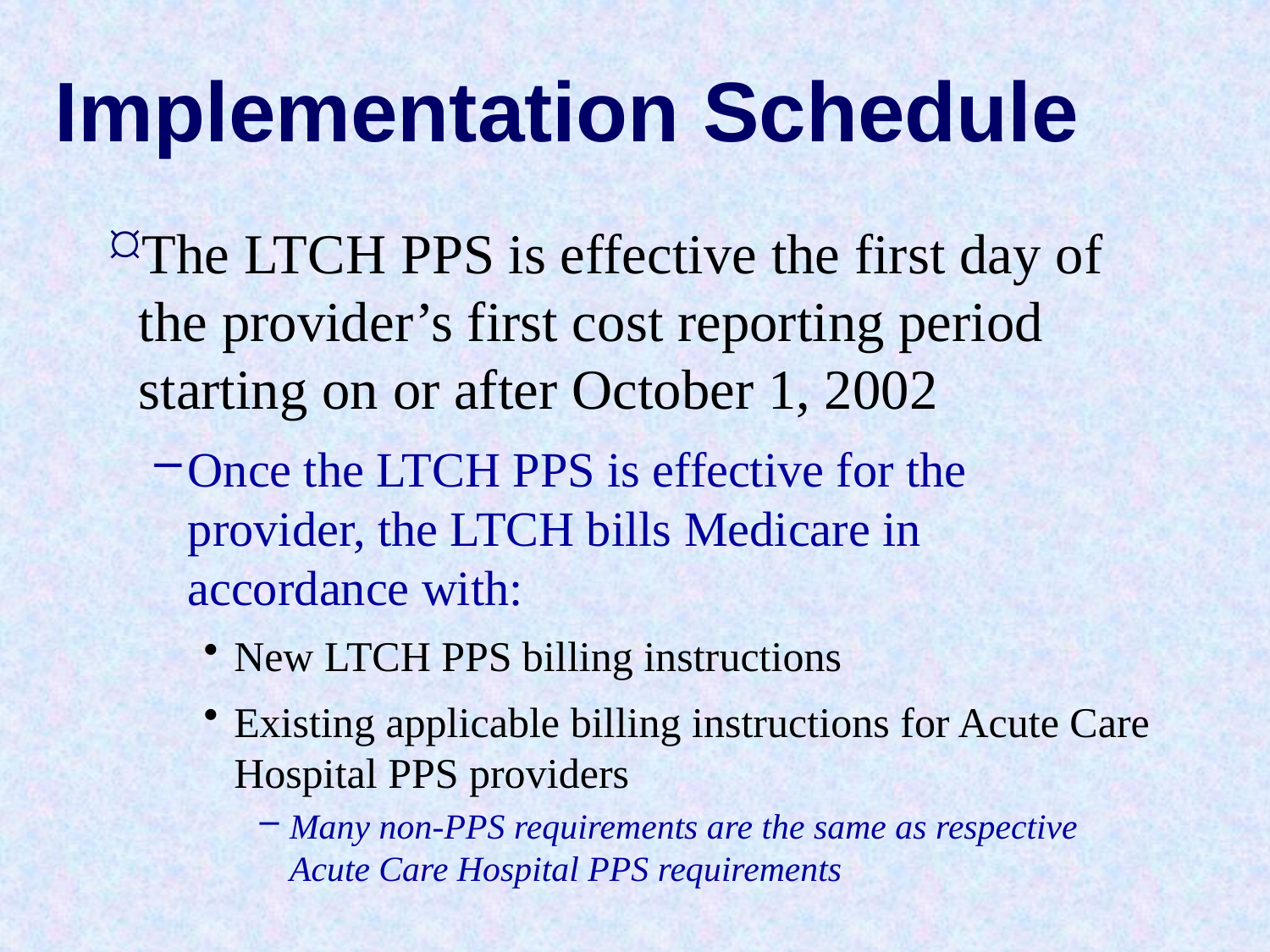

# Implementation Schedule
The LTCH PPS is effective the first day of the provider’s first cost reporting period starting on or after October 1, 2002
Once the LTCH PPS is effective for the provider, the LTCH bills Medicare in accordance with:
New LTCH PPS billing instructions
Existing applicable billing instructions for Acute Care Hospital PPS providers
Many non-PPS requirements are the same as respective Acute Care Hospital PPS requirements